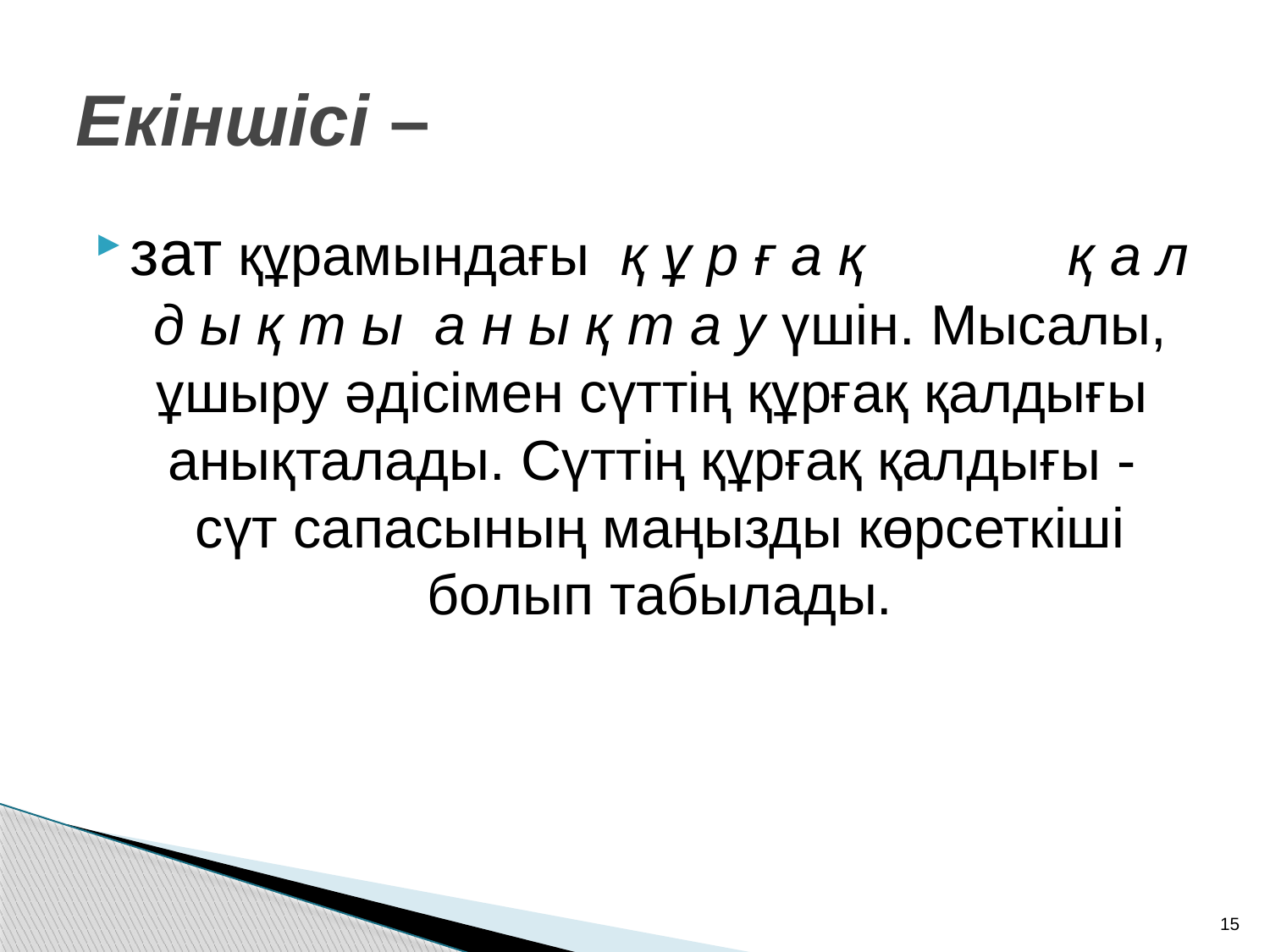

# Екіншісі –
зат құрамындағы  қ ұ р ғ а қ             қ а л д ы қ т ы  а н ы қ т а у үшін. Мысалы, ұшыру әдісімен сүттің құрғақ қалдығы  анықталады. Сүттің құрғақ қалдығы -  сүт сапасының маңызды көрсеткіші болып табылады.

15